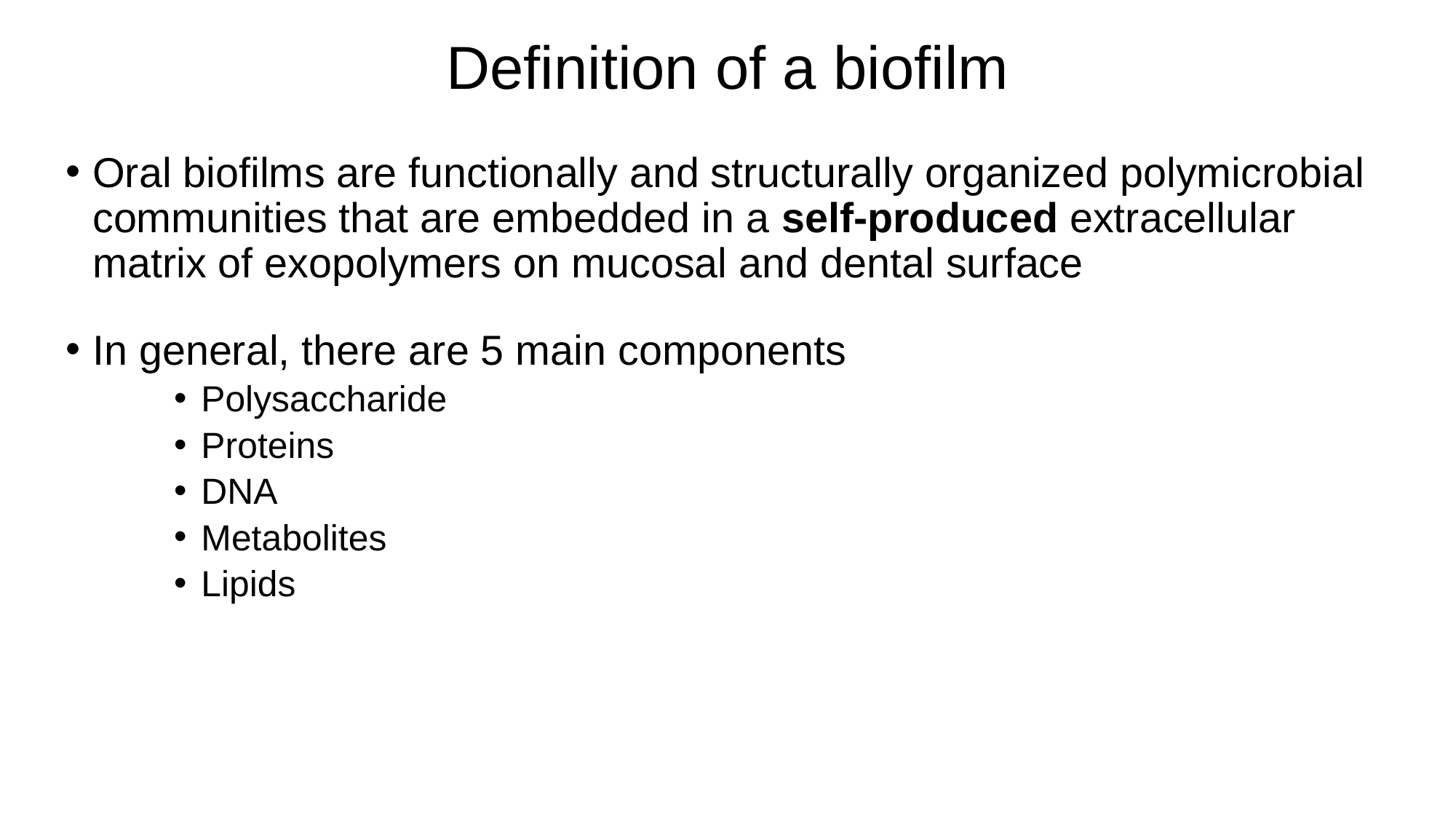

# Definition of a biofilm
Oral biofilms are functionally and structurally organized polymicrobial communities that are embedded in a self-produced extracellular matrix of exopolymers on mucosal and dental surface

In general, there are 5 main components
Polysaccharide
Proteins
DNA
Metabolites
Lipids